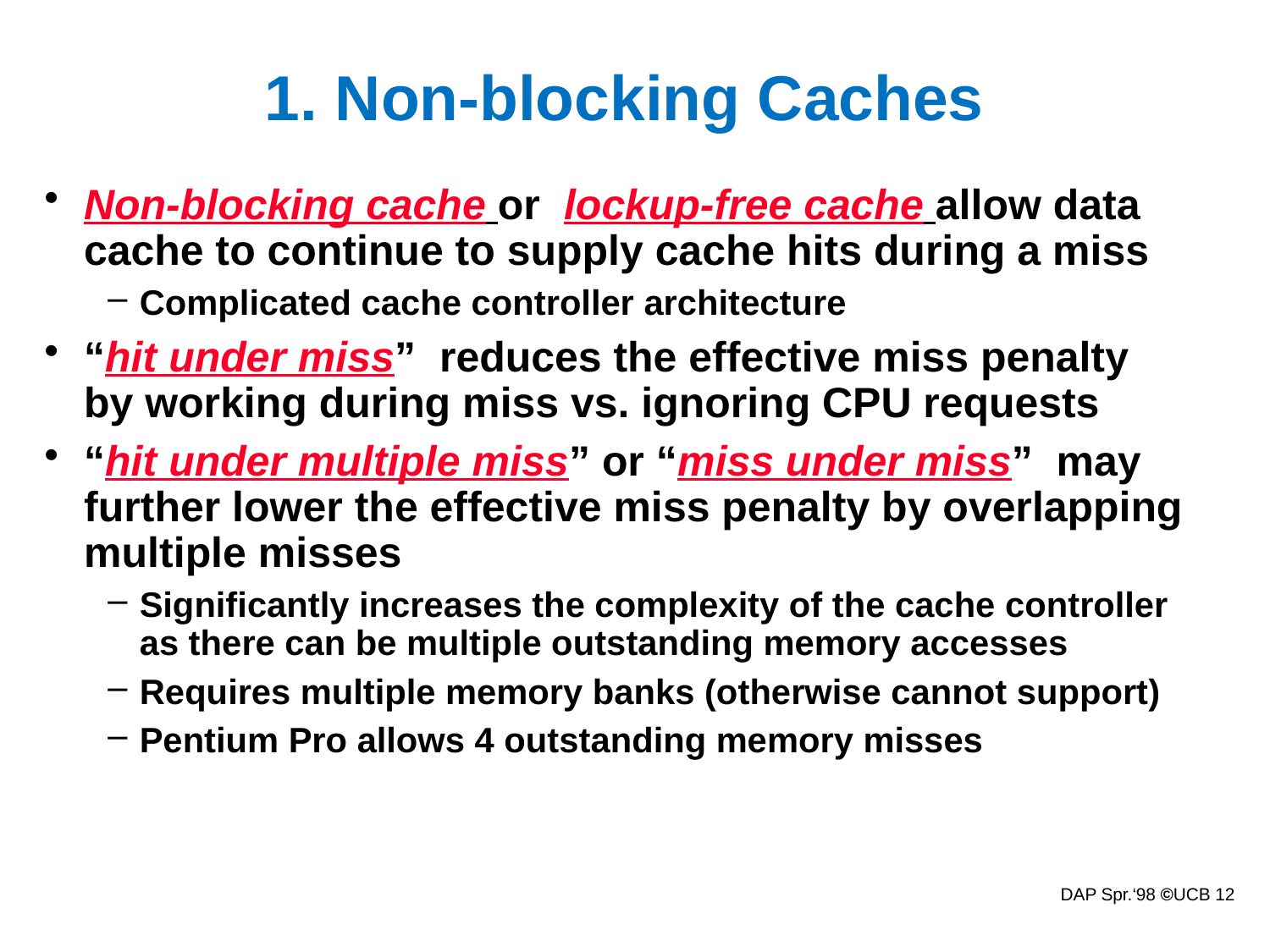

1. Non-blocking Caches
Non-blocking cache or  lockup-free cache allow data cache to continue to supply cache hits during a miss
Complicated cache controller architecture
“hit under miss”  reduces the effective miss penalty by working during miss vs. ignoring CPU requests
“hit under multiple miss” or “miss under miss”  may further lower the effective miss penalty by overlapping multiple misses
Significantly increases the complexity of the cache controller as there can be multiple outstanding memory accesses
Requires multiple memory banks (otherwise cannot support)
Pentium Pro allows 4 outstanding memory misses